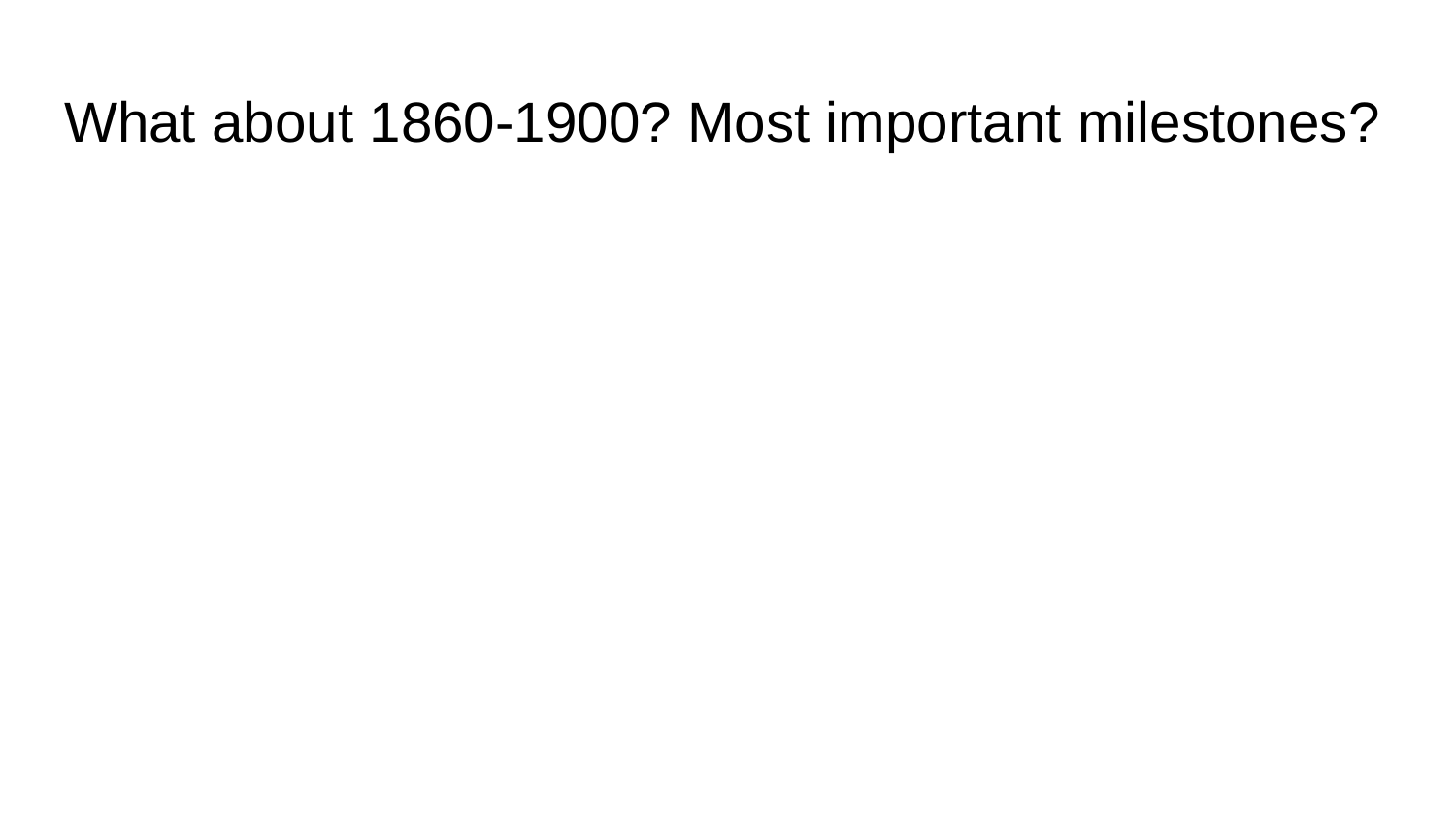

# What about 1860-1900? Most important milestones?